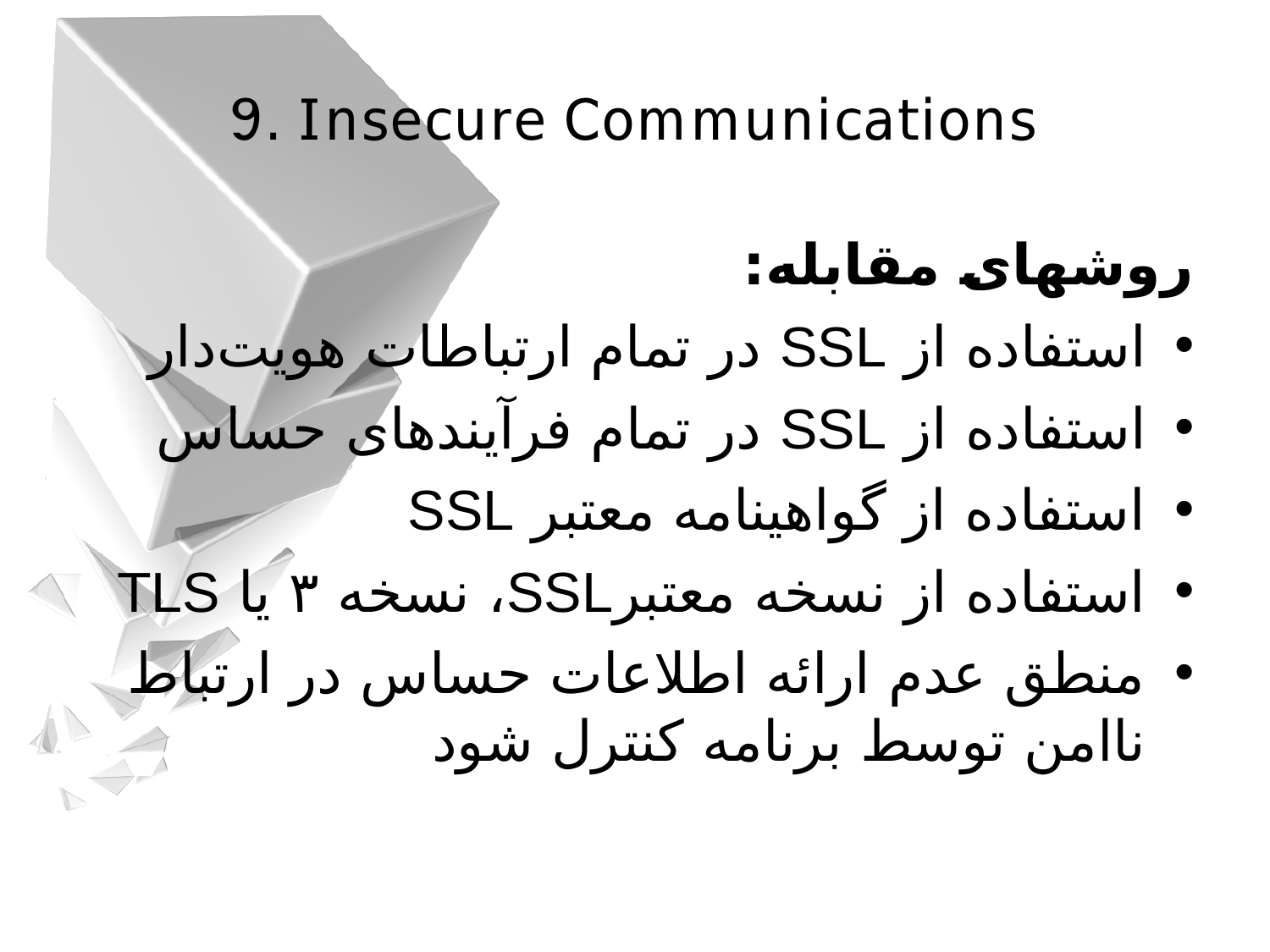

9. Insecure Communications
روشهای مقابله:
استفاده از SSL در تمام ارتباطات هویت‌دار
استفاده از SSL در تمام فرآیندهای حساس
استفاده از گواهینامه معتبر SSL
استفاده از نسخه معتبرSSL، نسخه ۳ یا TLS
منطق عدم ارائه اطلاعات حساس در ارتباط ناامن توسط برنامه کنترل شود